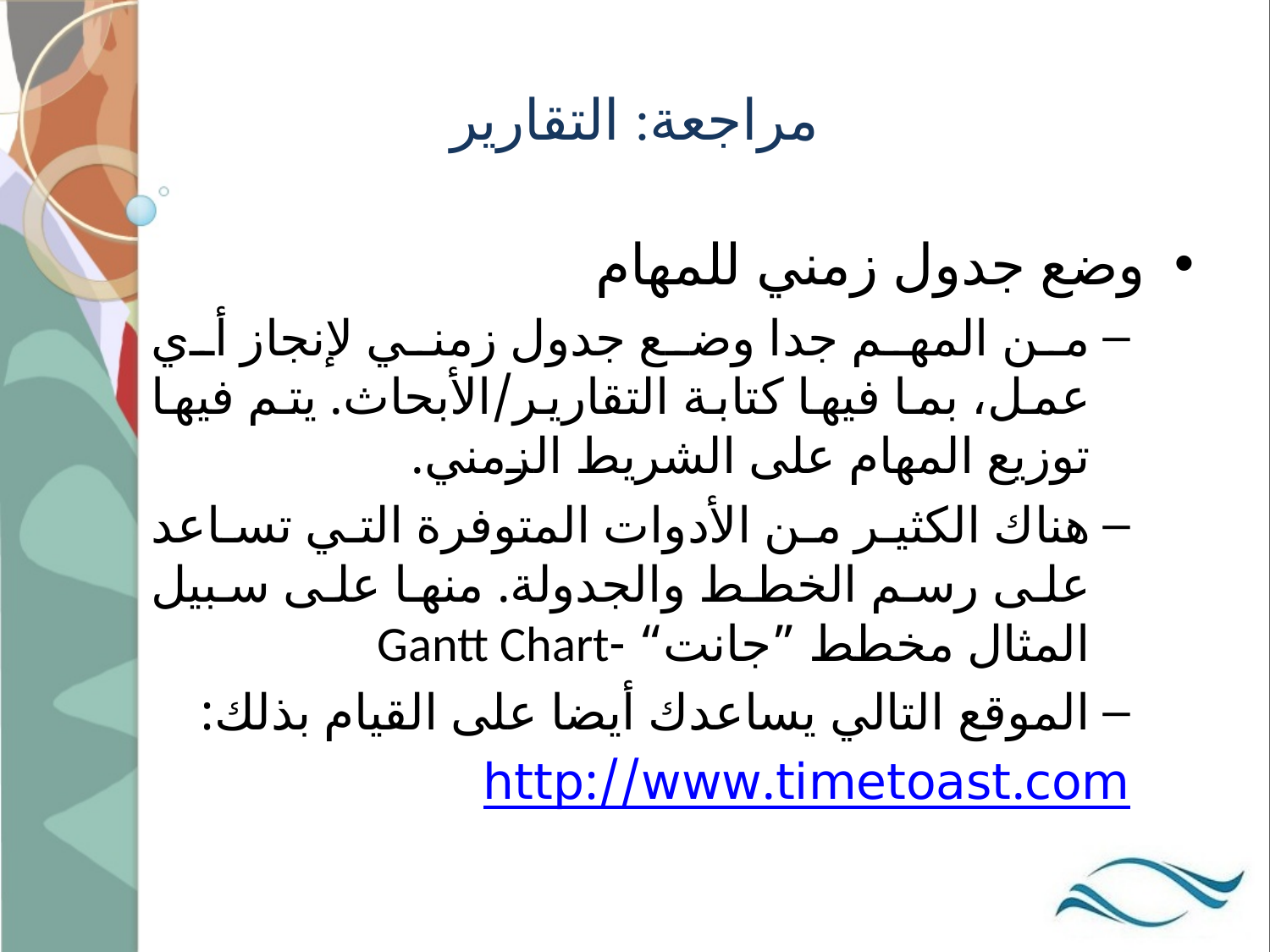

# مراجعة: التقارير
وضع جدول زمني للمهام
من المهم جدا وضع جدول زمني لإنجاز أي عمل، بما فيها كتابة التقارير/الأبحاث. يتم فيها توزيع المهام على الشريط الزمني.
هناك الكثير من الأدوات المتوفرة التي تساعد على رسم الخطط والجدولة. منها على سبيل المثال مخطط ”جانت“ -Gantt Chart
الموقع التالي يساعدك أيضا على القيام بذلك:
	http://www.timetoast.com